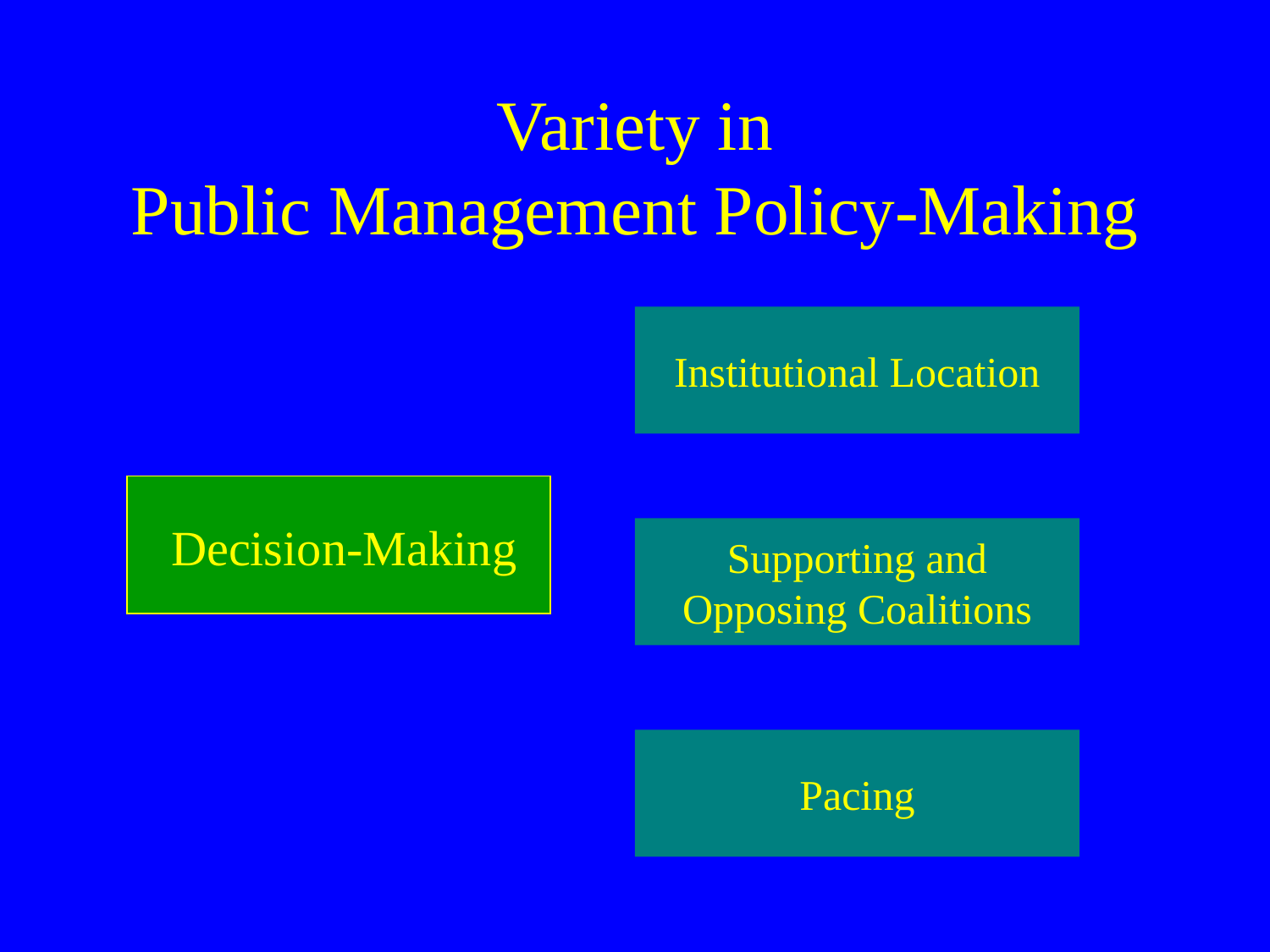

# Variety in Public Management Policy-Making
Institutional Location

Decision-Making
Supporting and
Opposing Coalitions
Pacing